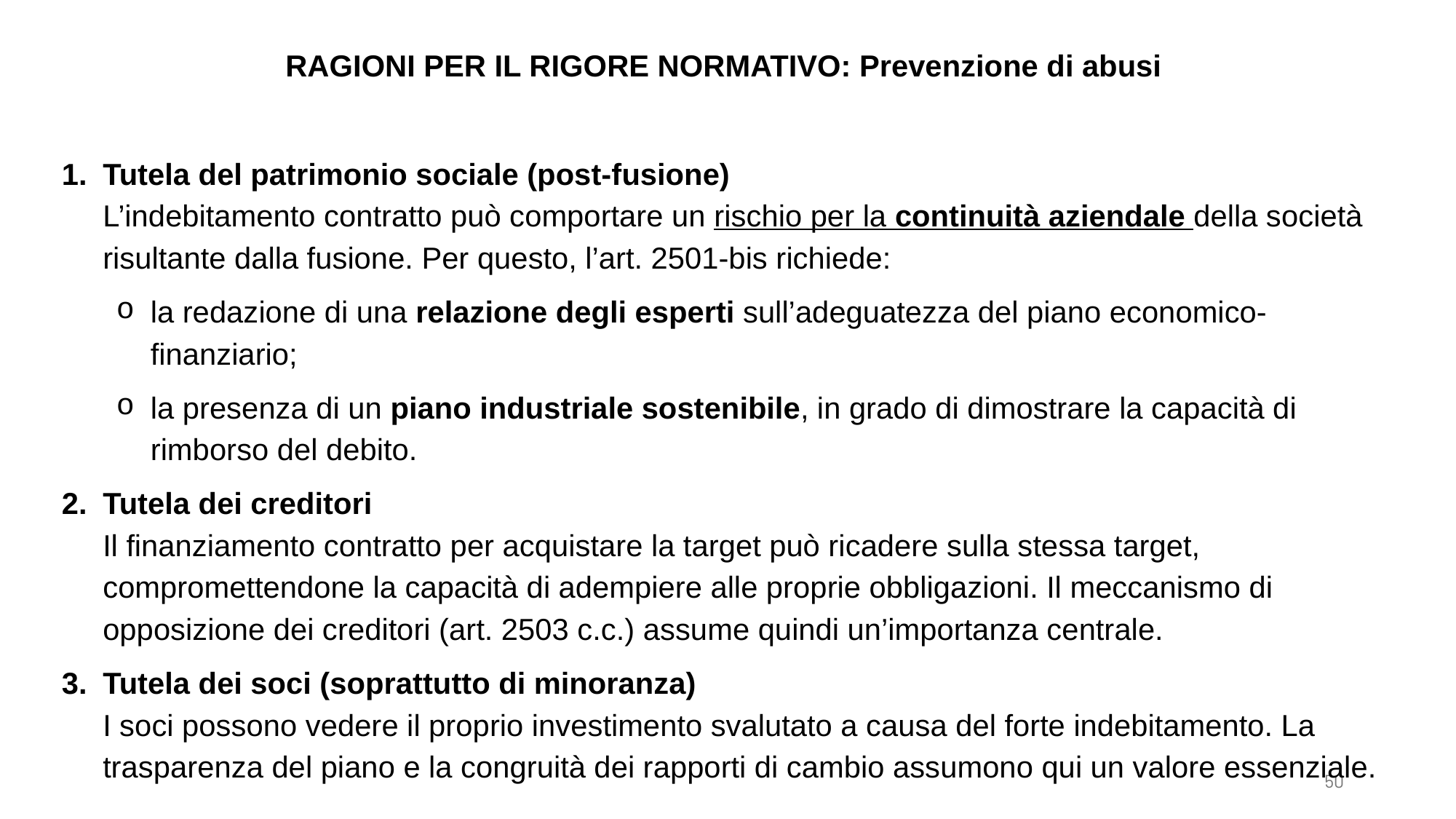

RAGIONI PER IL RIGORE NORMATIVO: Prevenzione di abusi

Tutela del patrimonio sociale (post-fusione)
L’indebitamento contratto può comportare un rischio per la continuità aziendale della società risultante dalla fusione. Per questo, l’art. 2501-bis richiede:
la redazione di una relazione degli esperti sull’adeguatezza del piano economico-finanziario;
la presenza di un piano industriale sostenibile, in grado di dimostrare la capacità di rimborso del debito.
Tutela dei creditori
Il finanziamento contratto per acquistare la target può ricadere sulla stessa target, compromettendone la capacità di adempiere alle proprie obbligazioni. Il meccanismo di opposizione dei creditori (art. 2503 c.c.) assume quindi un’importanza centrale.
Tutela dei soci (soprattutto di minoranza)
I soci possono vedere il proprio investimento svalutato a causa del forte indebitamento. La trasparenza del piano e la congruità dei rapporti di cambio assumono qui un valore essenziale.
50